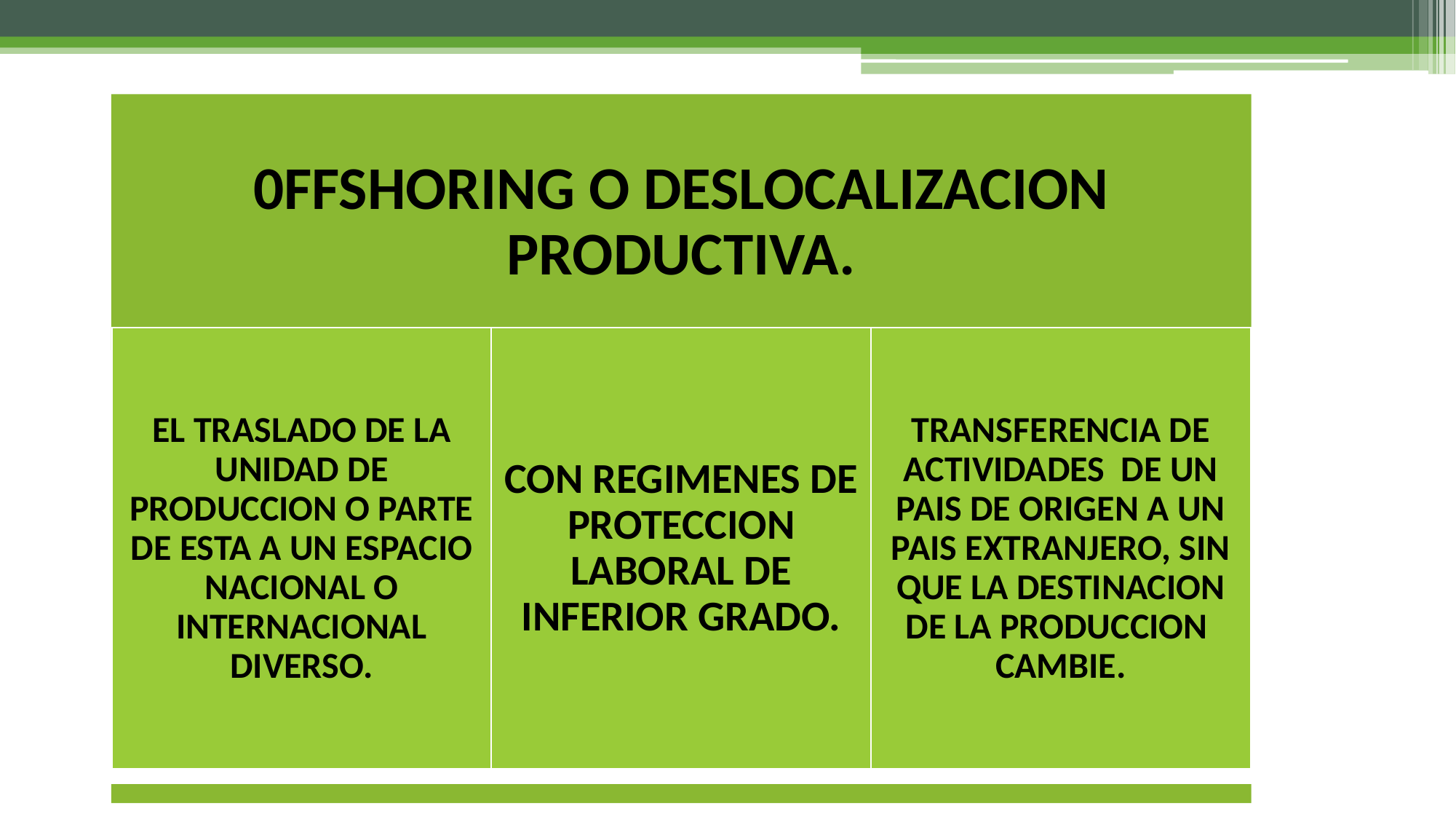

0FFSHORING O DESLOCALIZACION PRODUCTIVA.
EL TRASLADO DE LA UNIDAD DE PRODUCCION O PARTE DE ESTA A UN ESPACIO NACIONAL O INTERNACIONAL DIVERSO.
CON REGIMENES DE PROTECCION LABORAL DE INFERIOR GRADO.
TRANSFERENCIA DE ACTIVIDADES  DE UN PAIS DE ORIGEN A UN PAIS EXTRANJERO, SIN QUE LA DESTINACION DE LA PRODUCCION  CAMBIE.